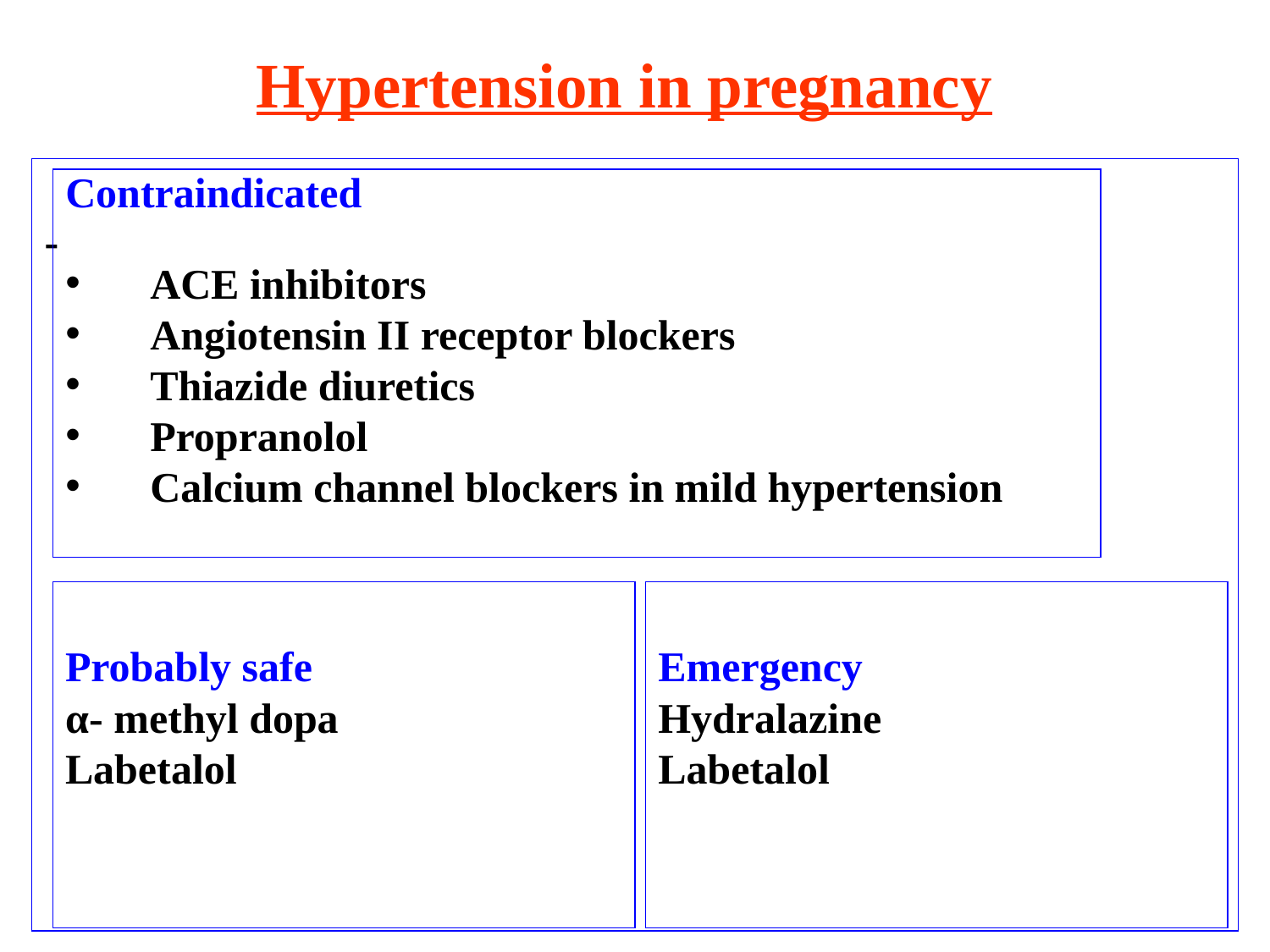

Hypertension in pregnancy

-
Contraindicated

ACE inhibitors
Angiotensin II receptor blockers
Thiazide diuretics
Propranolol
Calcium channel blockers in mild hypertension

Probably safe
α- methyl dopa
Labetalol

Emergency
Hydralazine
Labetalol